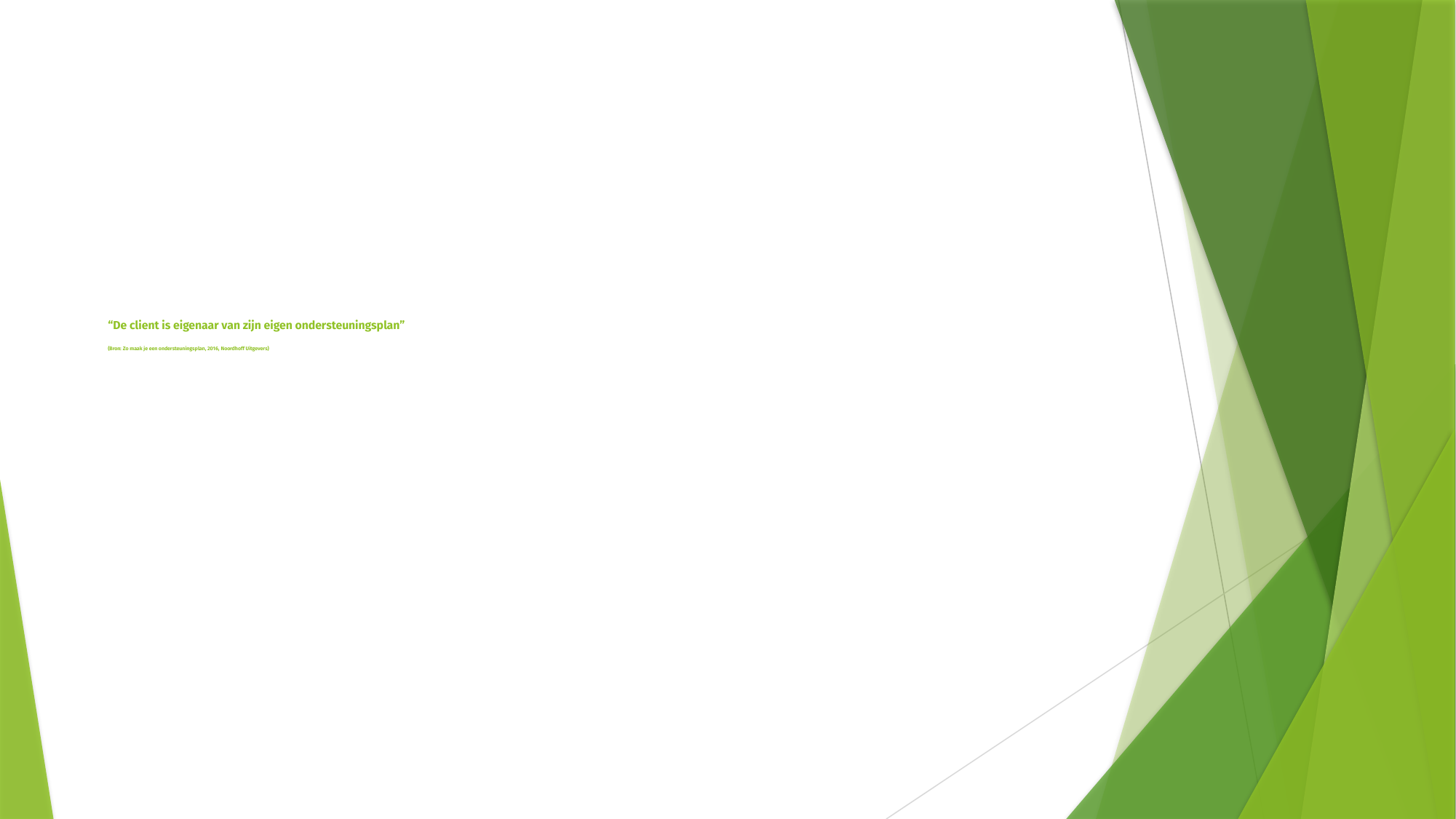

# “De client is eigenaar van zijn eigen ondersteuningsplan” (Bron: Zo maak je een ondersteuningsplan, 2016, Noordhoff Uitgevers)